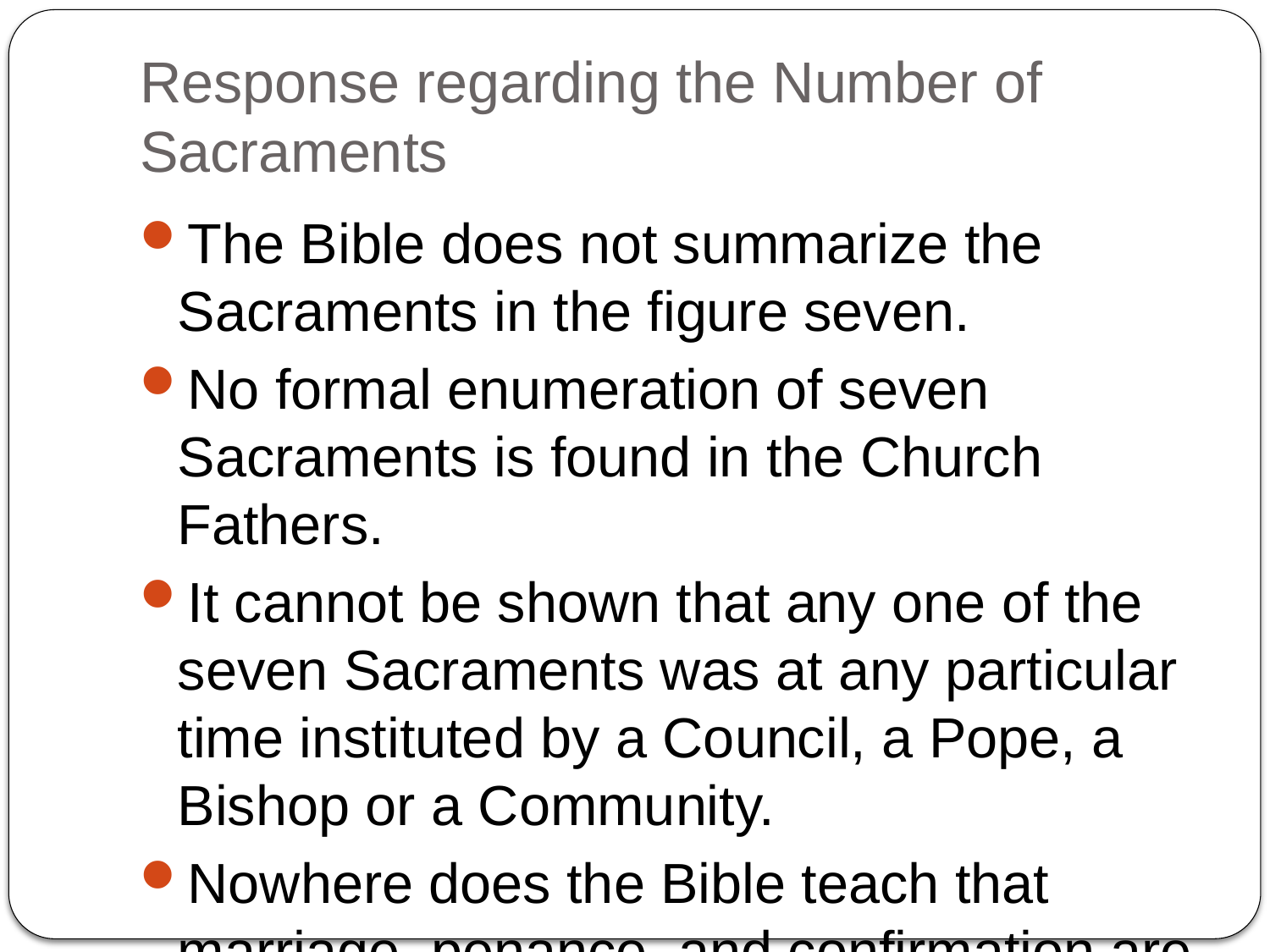

# Response regarding the Number of Sacraments
The Bible does not summarize the Sacraments in the figure seven.
No formal enumeration of seven Sacraments is found in the Church Fathers.
It cannot be shown that any one of the seven Sacraments was at any particular time instituted by a Council, a Pope, a Bishop or a Community.
Nowhere does the Bible teach that marriage, penance, and confirmation are sacraments.